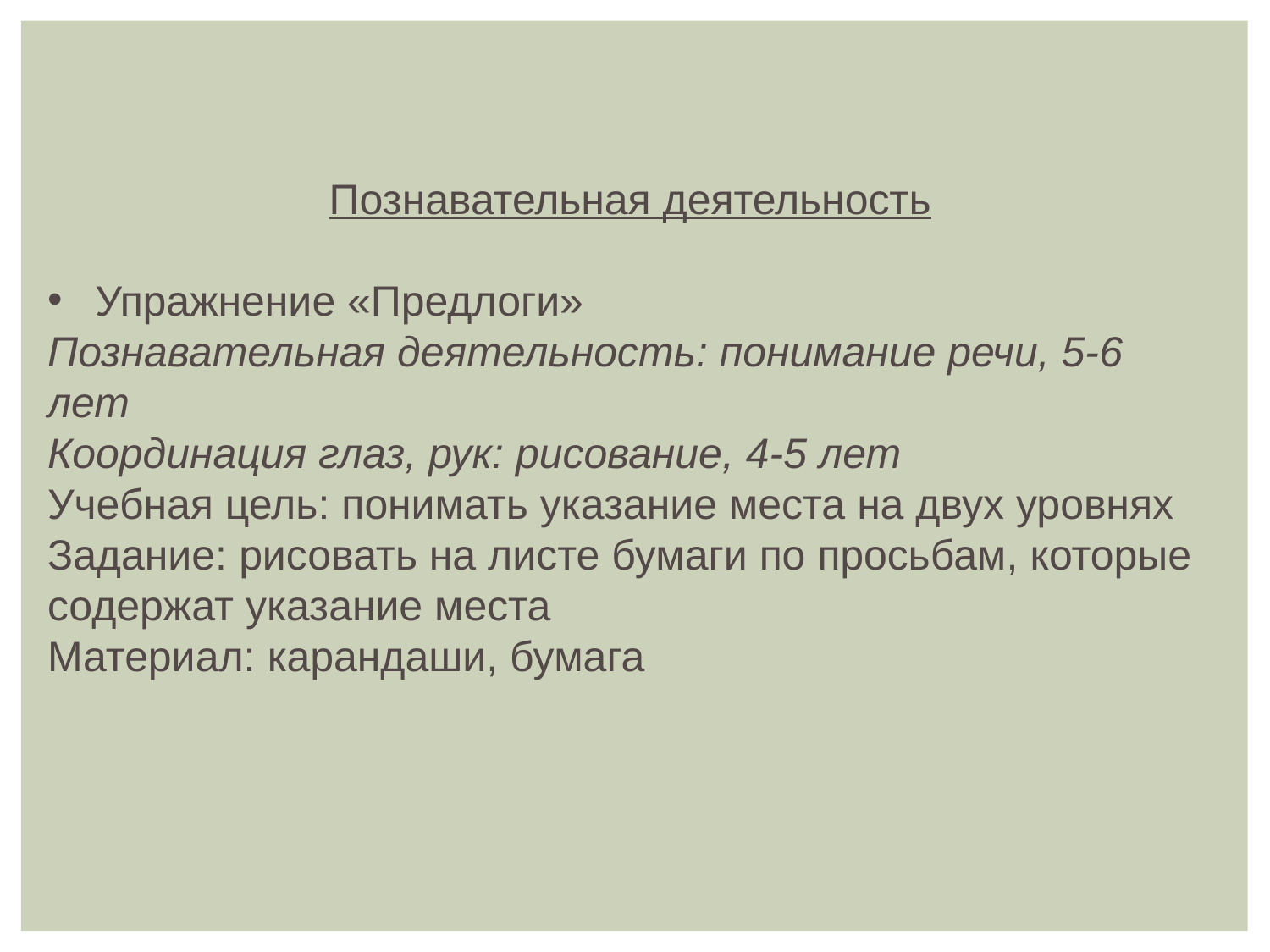

Познавательная деятельность

Упражнение «Предлоги»
Познавательная деятельность: понимание речи, 5-6 лет
Координация глаз, рук: рисование, 4-5 лет
Учебная цель: понимать указание места на двух уровнях
Задание: рисовать на листе бумаги по просьбам, которые содержат указание места
Материал: карандаши, бумага